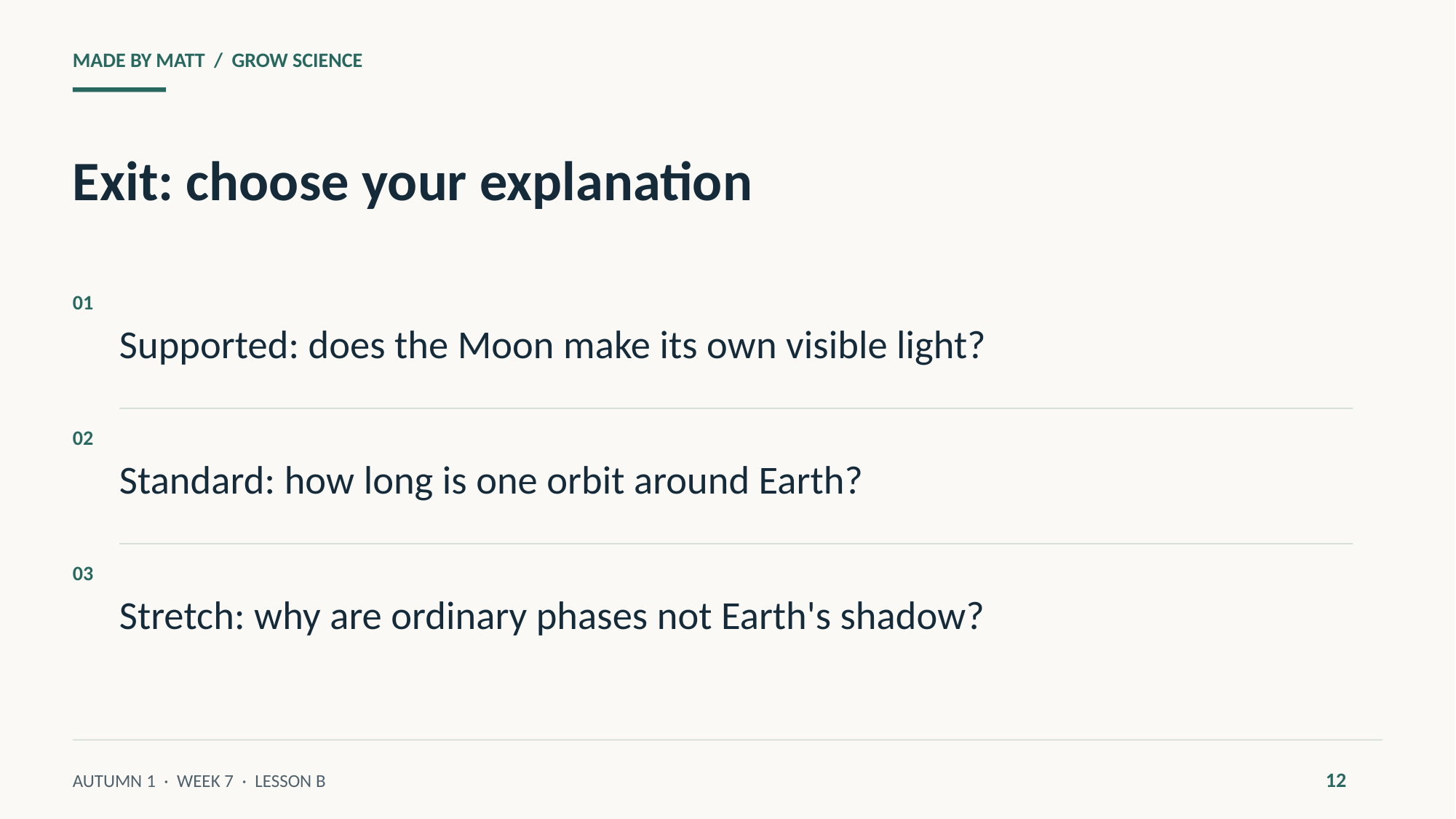

MADE BY MATT  /  GROW SCIENCE

Exit: choose your explanation
Supported: does the Moon make its own visible light?
01

Standard: how long is one orbit around Earth?
02

Stretch: why are ordinary phases not Earth's shadow?
03

12
AUTUMN 1  ·  WEEK 7  ·  LESSON B